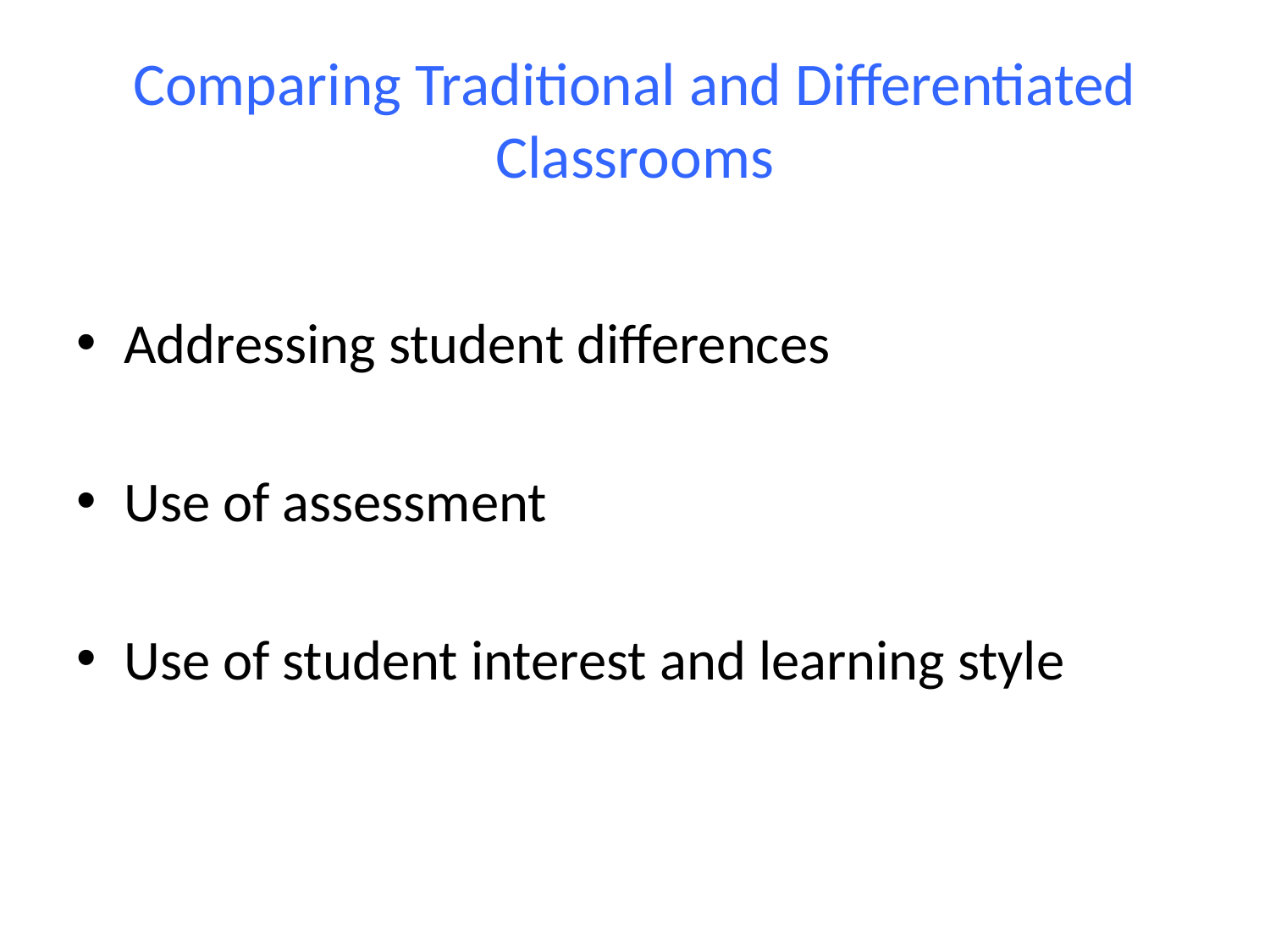

# Comparing Traditional and Differentiated Classrooms

Addressing student differences

Use of assessment

Use of student interest and learning style